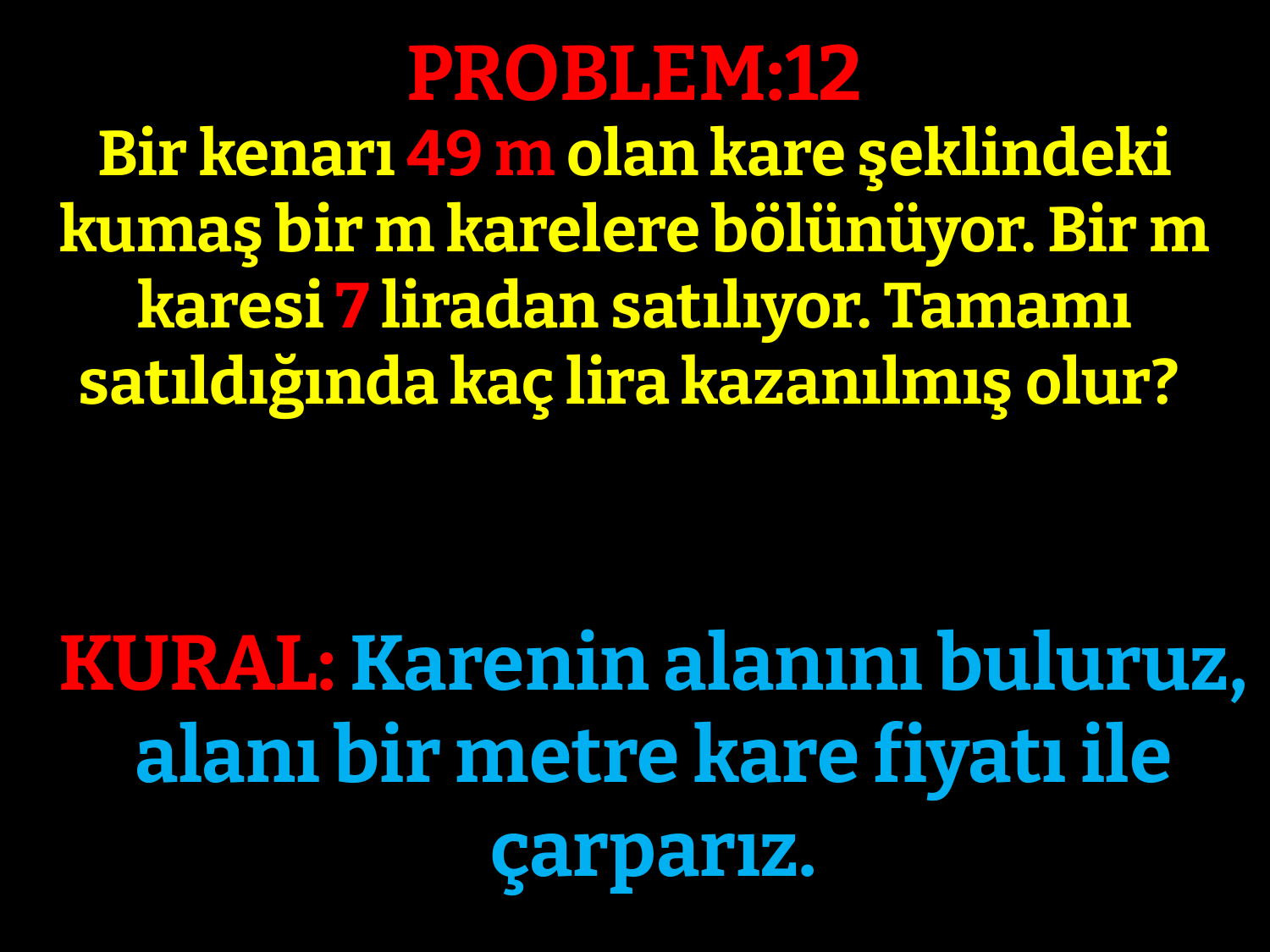

PROBLEM:12
Bir kenarı 49 m olan kare şeklindeki kumaş bir m karelere bölünüyor. Bir m karesi 7 liradan satılıyor. Tamamı satıldığında kaç lira kazanılmış olur?
#
KURAL: Karenin alanını buluruz, alanı bir metre kare fiyatı ile çarparız.